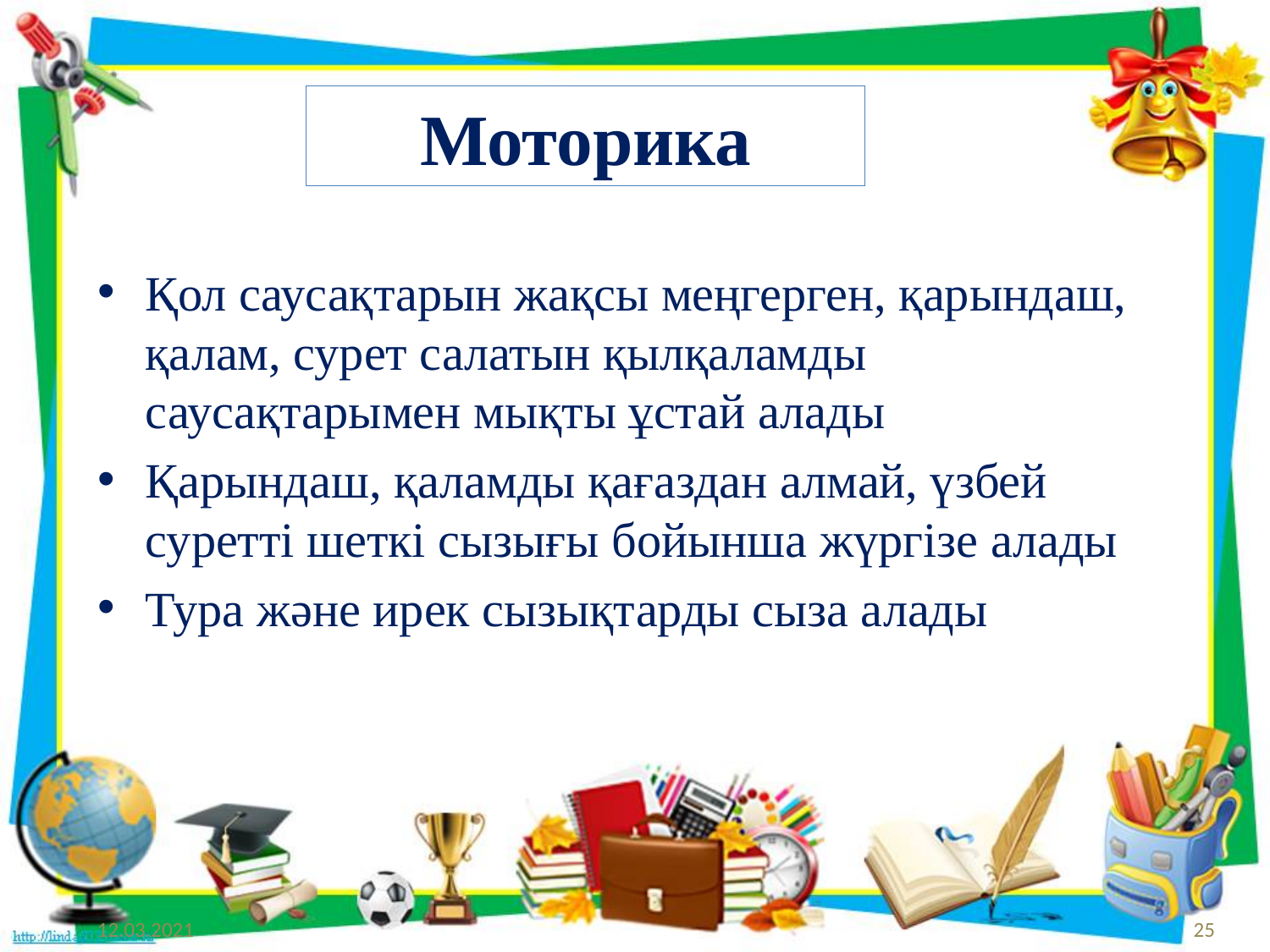

# Моторика

Қол саусақтарын жақсы меңгерген, қарындаш, қалам, сурет салатын қылқаламды саусақтарымен мықты ұстай алады
Қарындаш, қаламды қағаздан алмай, үзбей суретті шеткі сызығы бойынша жүргізе алады
Тура және ирек сызықтарды сыза алады